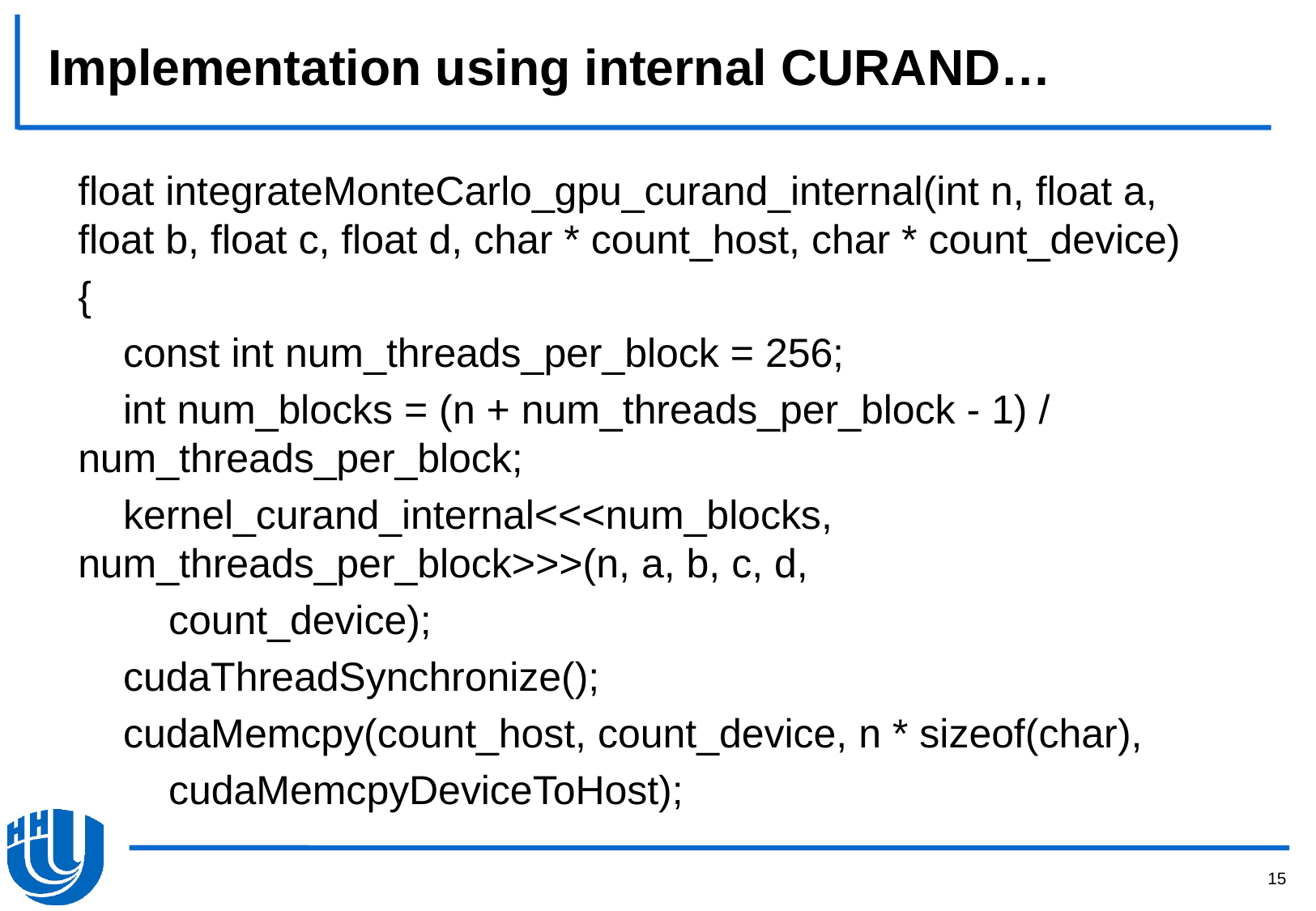

# Implementation using internal CURAND…
float integrateMonteCarlo_gpu_curand_internal(int n, float a, float b, float c, float d, char * count_host, char * count_device)
{
    const int num_threads_per_block = 256;
    int num_blocks = (n + num_threads_per_block - 1) / num_threads_per_block;
    kernel_curand_internal<<<num_blocks, num_threads_per_block>>>(n, a, b, c, d,
        count_device);
    cudaThreadSynchronize();
    cudaMemcpy(count_host, count_device, n * sizeof(char),
        cudaMemcpyDeviceToHost);
15